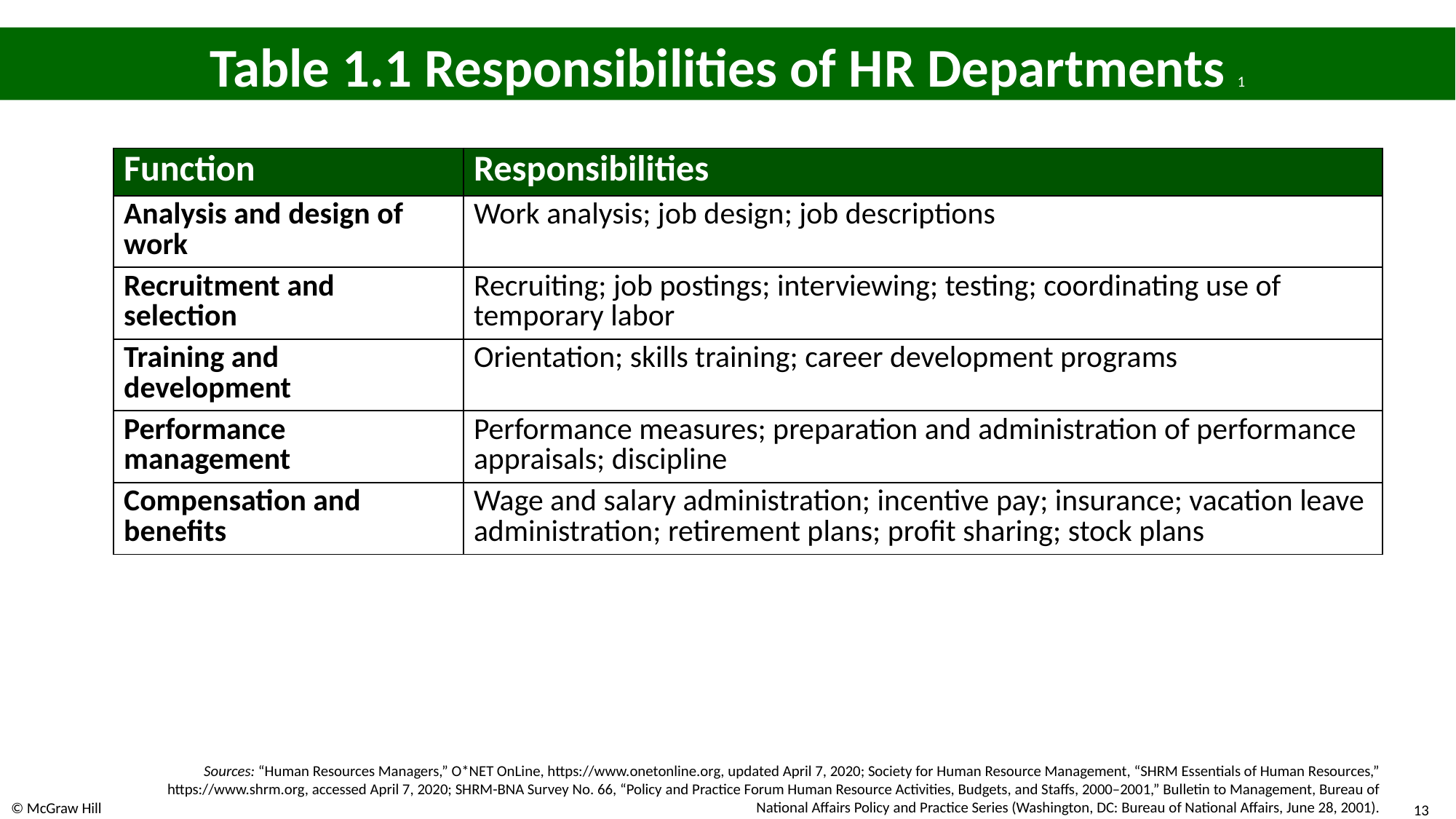

# Table 1.1 Responsibilities of H R Departments 1
| Function | Responsibilities |
| --- | --- |
| Analysis and design of work | Work analysis; job design; job descriptions |
| Recruitment and selection | Recruiting; job postings; interviewing; testing; coordinating use of temporary labor |
| Training and development | Orientation; skills training; career development programs |
| Performance management | Performance measures; preparation and administration of performance appraisals; discipline |
| Compensation and benefits | Wage and salary administration; incentive pay; insurance; vacation leave administration; retirement plans; profit sharing; stock plans |
Sources: “Human Resources Managers,” O*NET OnLine, https://www.onetonline.org, updated April 7, 2020; Society for Human Resource Management, “SHRM Essentials of Human Resources,”
https://www.shrm.org, accessed April 7, 2020; SHRM-BNA Survey No. 66, “Policy and Practice Forum Human Resource Activities, Budgets, and Staffs, 2000–2001,” Bulletin to Management, Bureau of
National Affairs Policy and Practice Series (Washington, DC: Bureau of National Affairs, June 28, 2001).